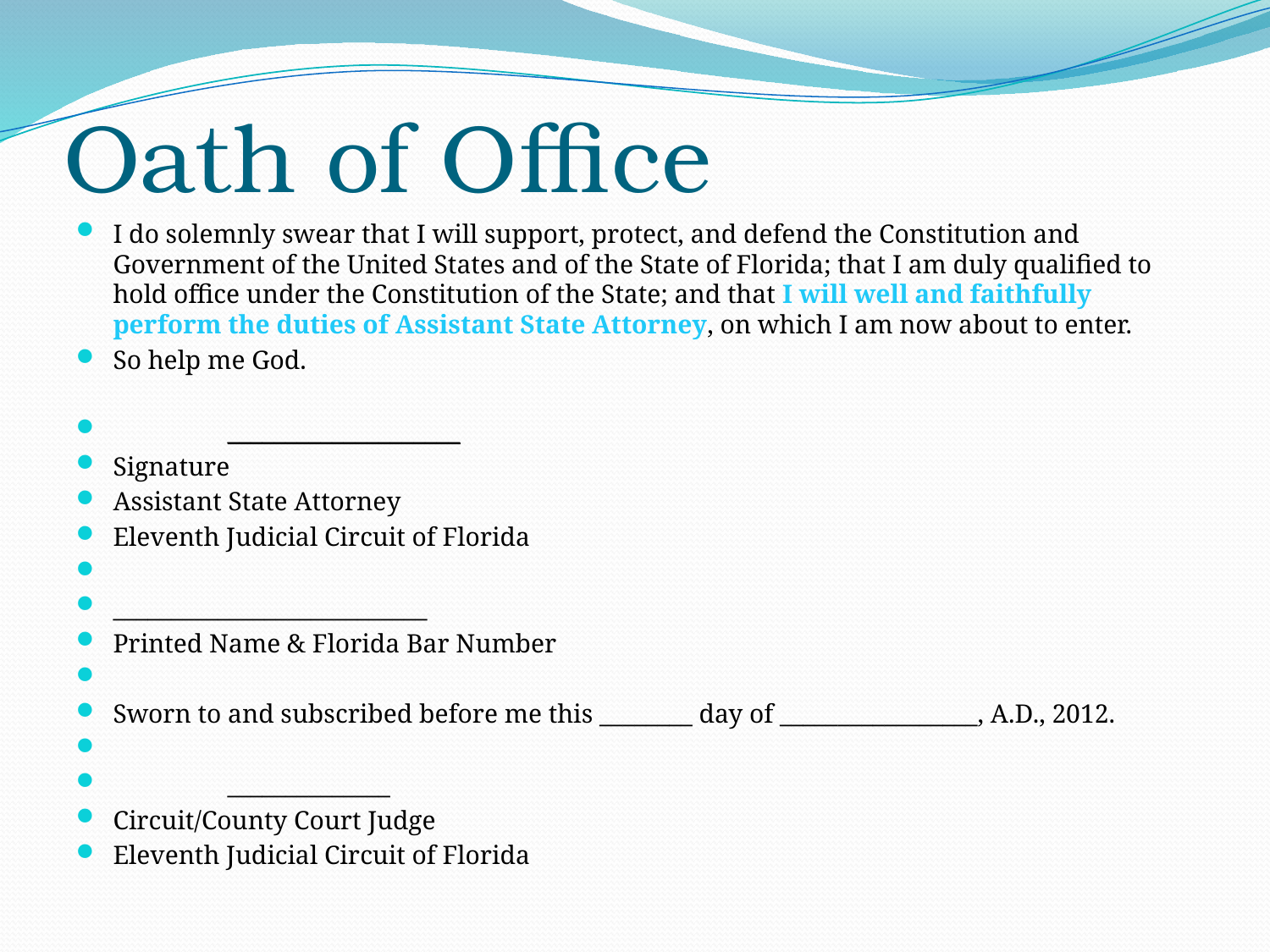

# Oath of Office
I do solemnly swear that I will support, protect, and defend the Constitution and Government of the United States and of the State of Florida; that I am duly qualified to hold office under the Constitution of the State; and that I will well and faithfully perform the duties of Assistant State Attorney, on which I am now about to enter.
So help me God.

	____________________
Signature
Assistant State Attorney
Eleventh Judicial Circuit of Florida

___________________________
Printed Name & Florida Bar Number

Sworn to and subscribed before me this ________ day of _________________, A.D., 2012.

	______________
Circuit/County Court Judge
Eleventh Judicial Circuit of Florida